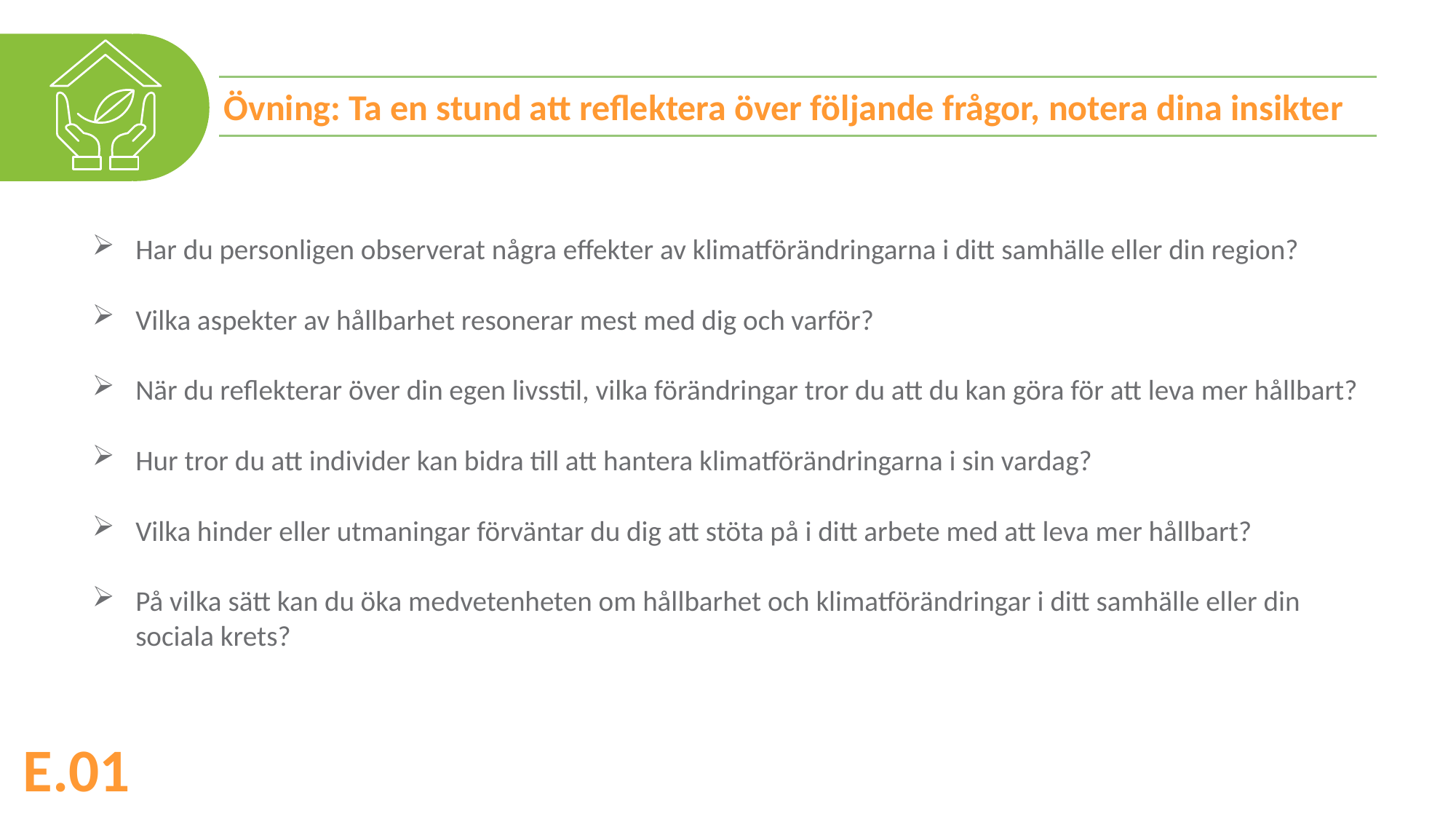

Övning: Ta en stund att reflektera över följande frågor, notera dina insikter

Har du personligen observerat några effekter av klimatförändringarna i ditt samhälle eller din region?

Vilka aspekter av hållbarhet resonerar mest med dig och varför?

När du reflekterar över din egen livsstil, vilka förändringar tror du att du kan göra för att leva mer hållbart?

Hur tror du att individer kan bidra till att hantera klimatförändringarna i sin vardag?

Vilka hinder eller utmaningar förväntar du dig att stöta på i ditt arbete med att leva mer hållbart?

På vilka sätt kan du öka medvetenheten om hållbarhet och klimatförändringar i ditt samhälle eller din sociala krets?
E.01